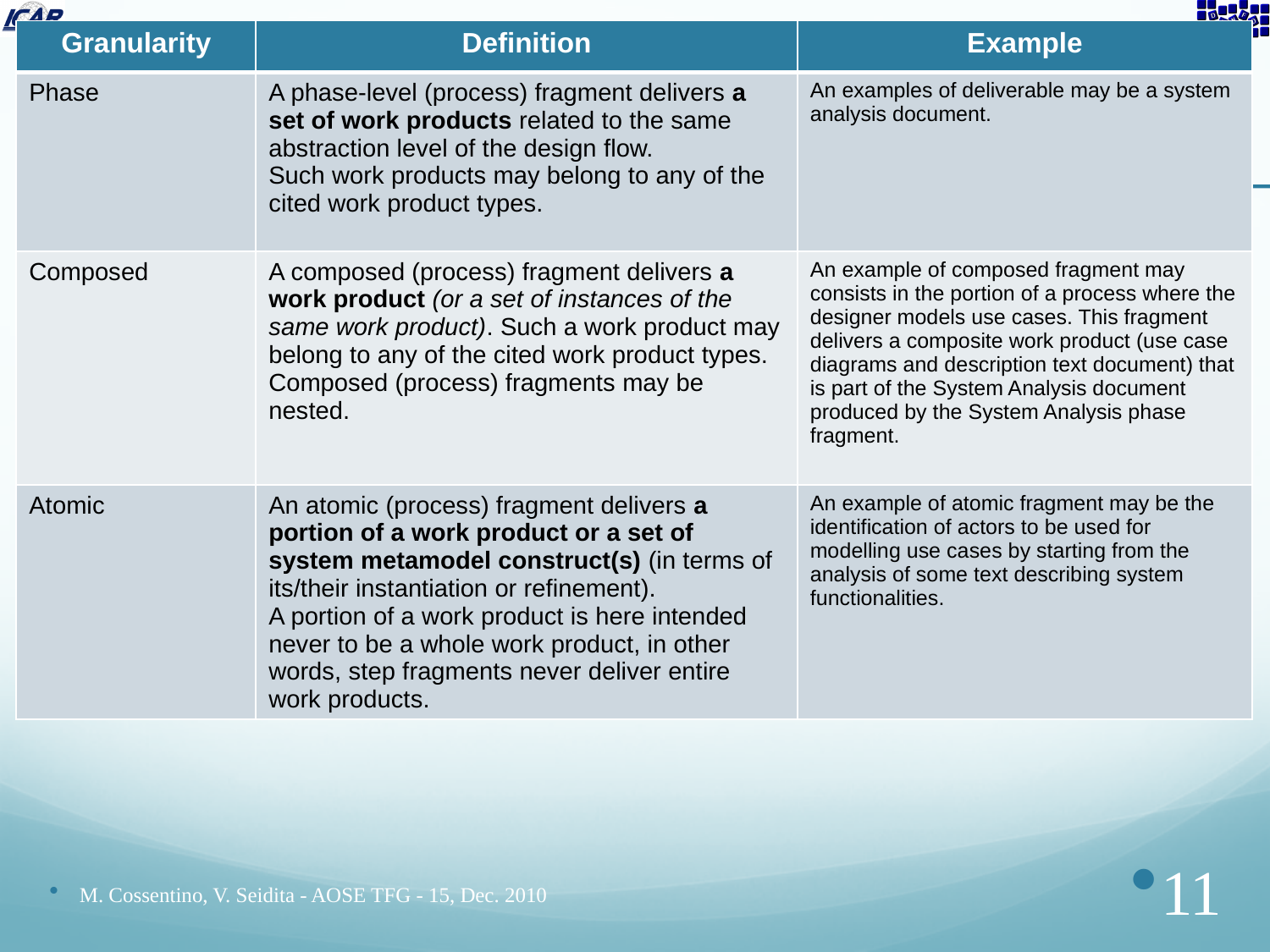

# Fragment granularity - definitions
| Granularity | Definition | Example |
| --- | --- | --- |
| Phase | A phase-level (process) fragment delivers a set of work products related to the same abstraction level of the design flow. Such work products may belong to any of the cited work product types. | An examples of deliverable may be a system analysis document. |
| Composed | A composed (process) fragment delivers a work product (or a set of instances of the same work product). Such a work product may belong to any of the cited work product types. Composed (process) fragments may be nested. | An example of composed fragment may consists in the portion of a process where the designer models use cases. This fragment delivers a composite work product (use case diagrams and description text document) that is part of the System Analysis document produced by the System Analysis phase fragment. |
| Atomic | An atomic (process) fragment delivers a portion of a work product or a set of system metamodel construct(s) (in terms of its/their instantiation or refinement). A portion of a work product is here intended never to be a whole work product, in other words, step fragments never deliver entire work products. | An example of atomic fragment may be the identification of actors to be used for modelling use cases by starting from the analysis of some text describing system functionalities. |
M. Cossentino, V. Seidita - AOSE TFG - 15, Dec. 2010
11